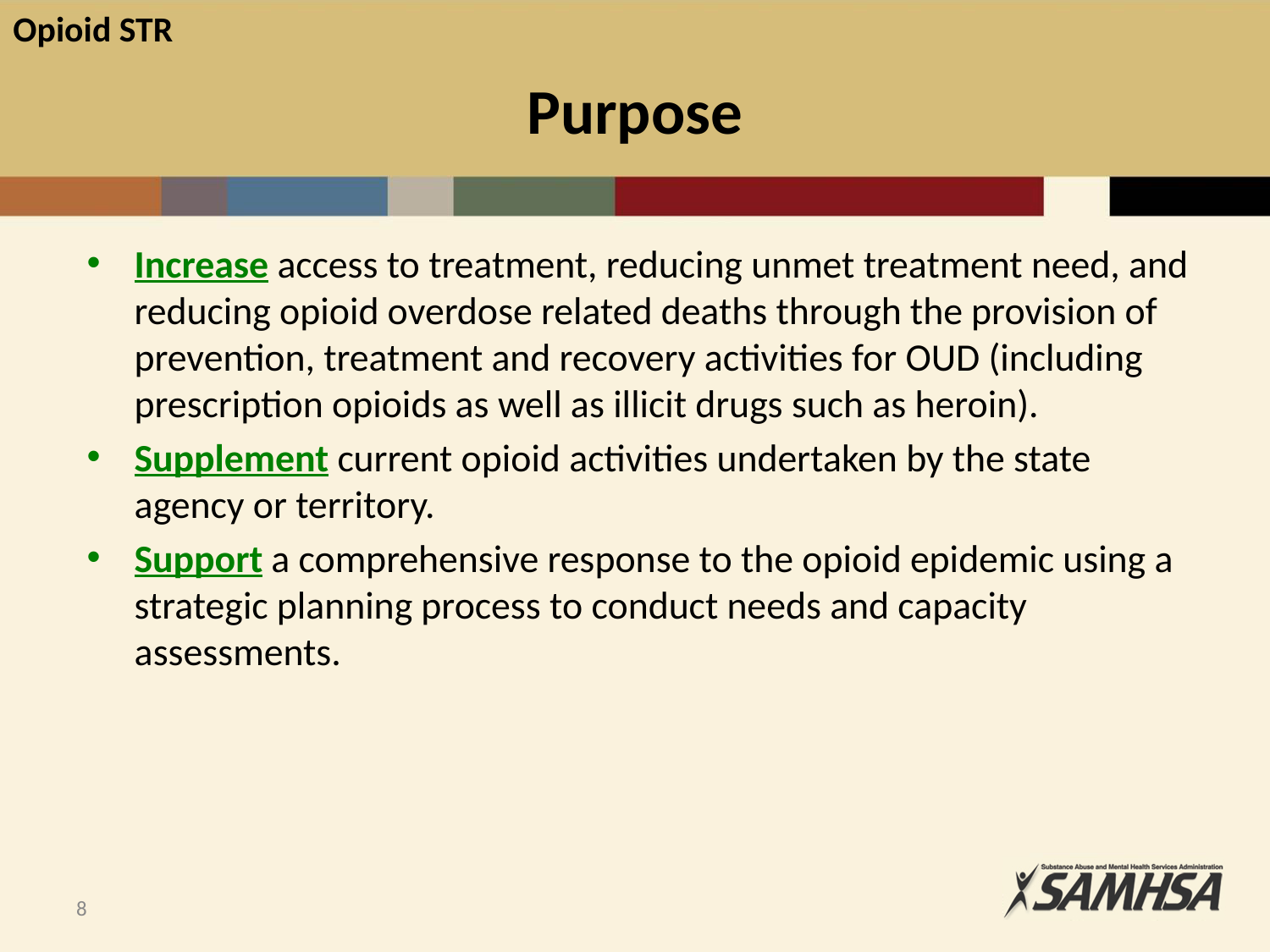

# Purpose
Increase access to treatment, reducing unmet treatment need, and reducing opioid overdose related deaths through the provision of prevention, treatment and recovery activities for OUD (including prescription opioids as well as illicit drugs such as heroin).
Supplement current opioid activities undertaken by the state agency or territory.
Support a comprehensive response to the opioid epidemic using a strategic planning process to conduct needs and capacity assessments.
8